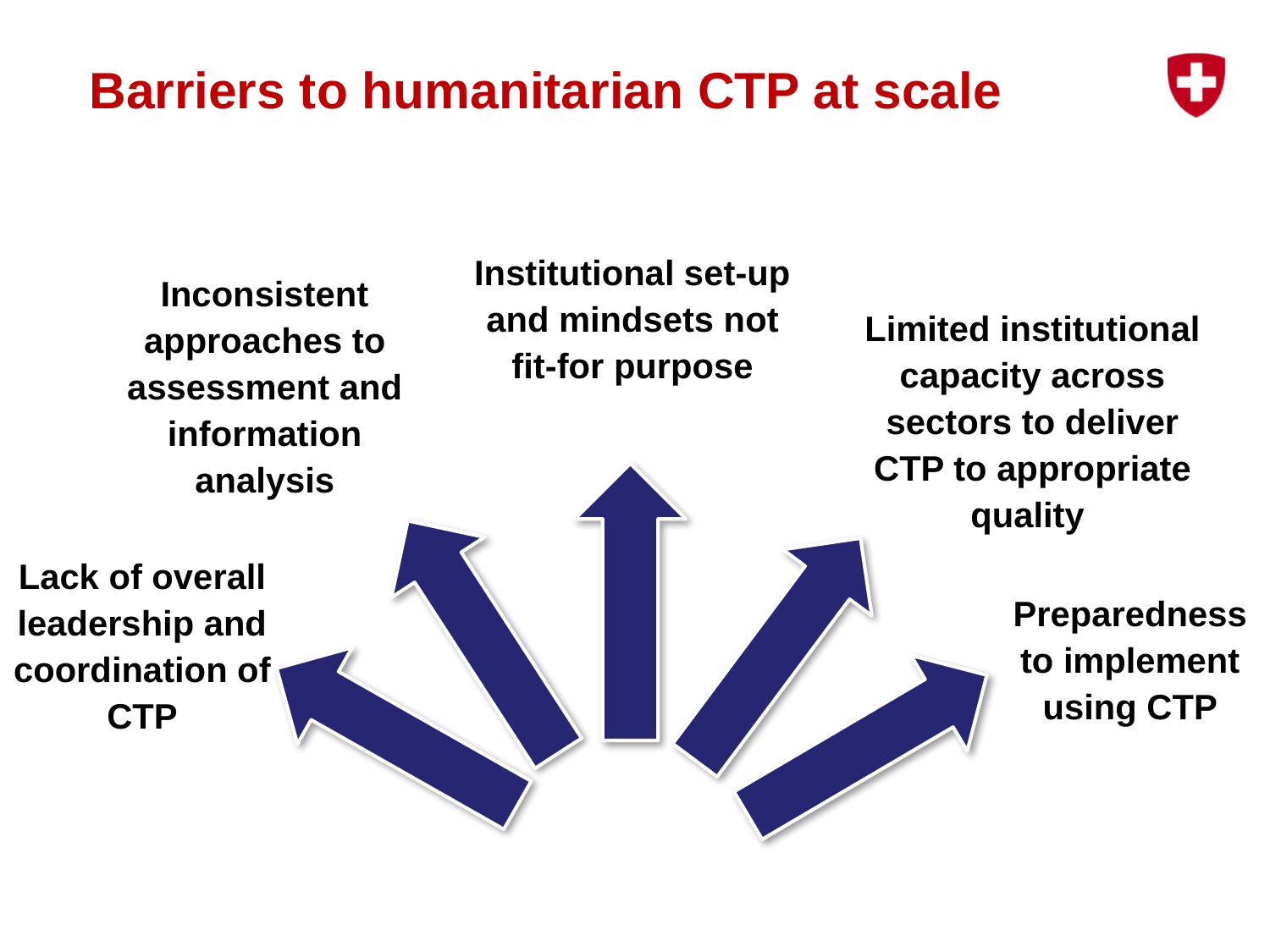

# Barriers to humanitarian CTP at scale
Institutional set-up and mindsets not fit-for purpose
Inconsistent approaches to assessment and information analysis
Limited institutional capacity across sectors to deliver CTP to appropriate quality

Lack of overall leadership and coordination of CTP
Preparedness to implement using CTP